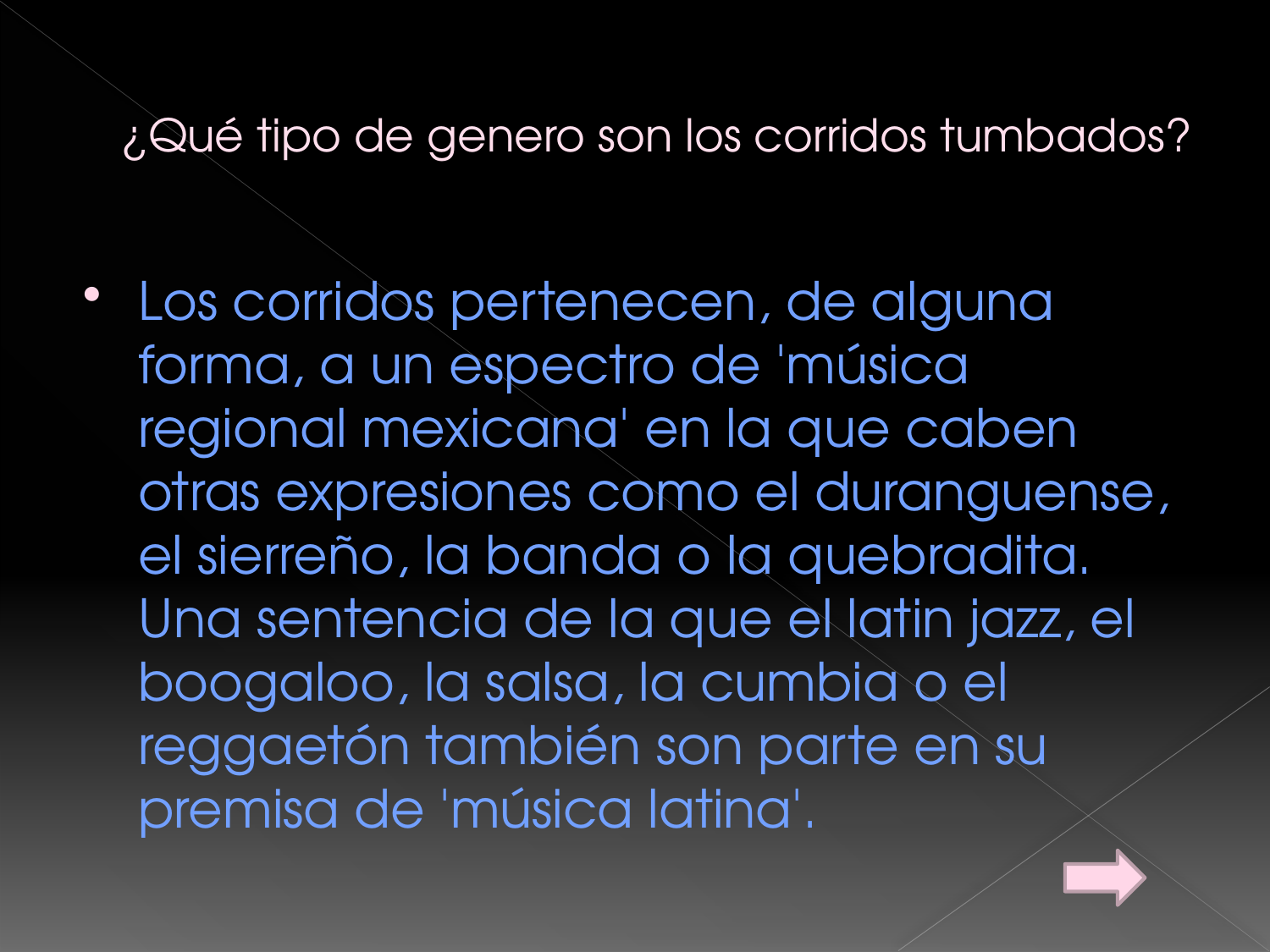

# ¿Qué tipo de genero son los corridos tumbados?
Los corridos pertenecen, de alguna forma, a un espectro de 'música regional mexicana' en la que caben otras expresiones como el duranguense, el sierreño, la banda o la quebradita. Una sentencia de la que el latin jazz, el boogaloo, la salsa, la cumbia o el reggaetón también son parte en su premisa de 'música latina'.